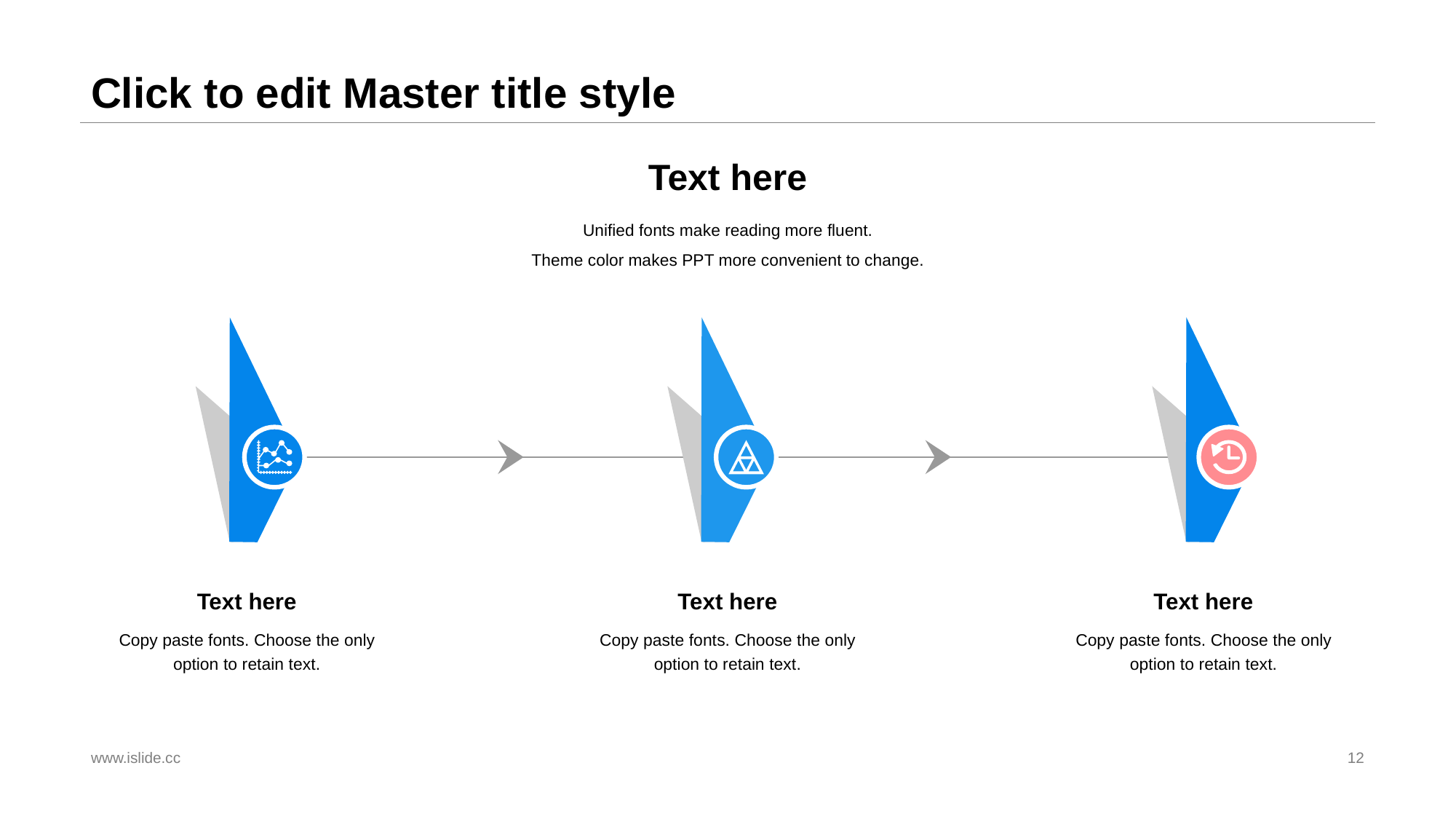

# Click to edit Master title style
Text here
Unified fonts make reading more fluent.
Theme color makes PPT more convenient to change.

Text here
Copy paste fonts. Choose the only option to retain text.
Text here
Copy paste fonts. Choose the only option to retain text.
Text here
Copy paste fonts. Choose the only option to retain text.
www.islide.cc
12